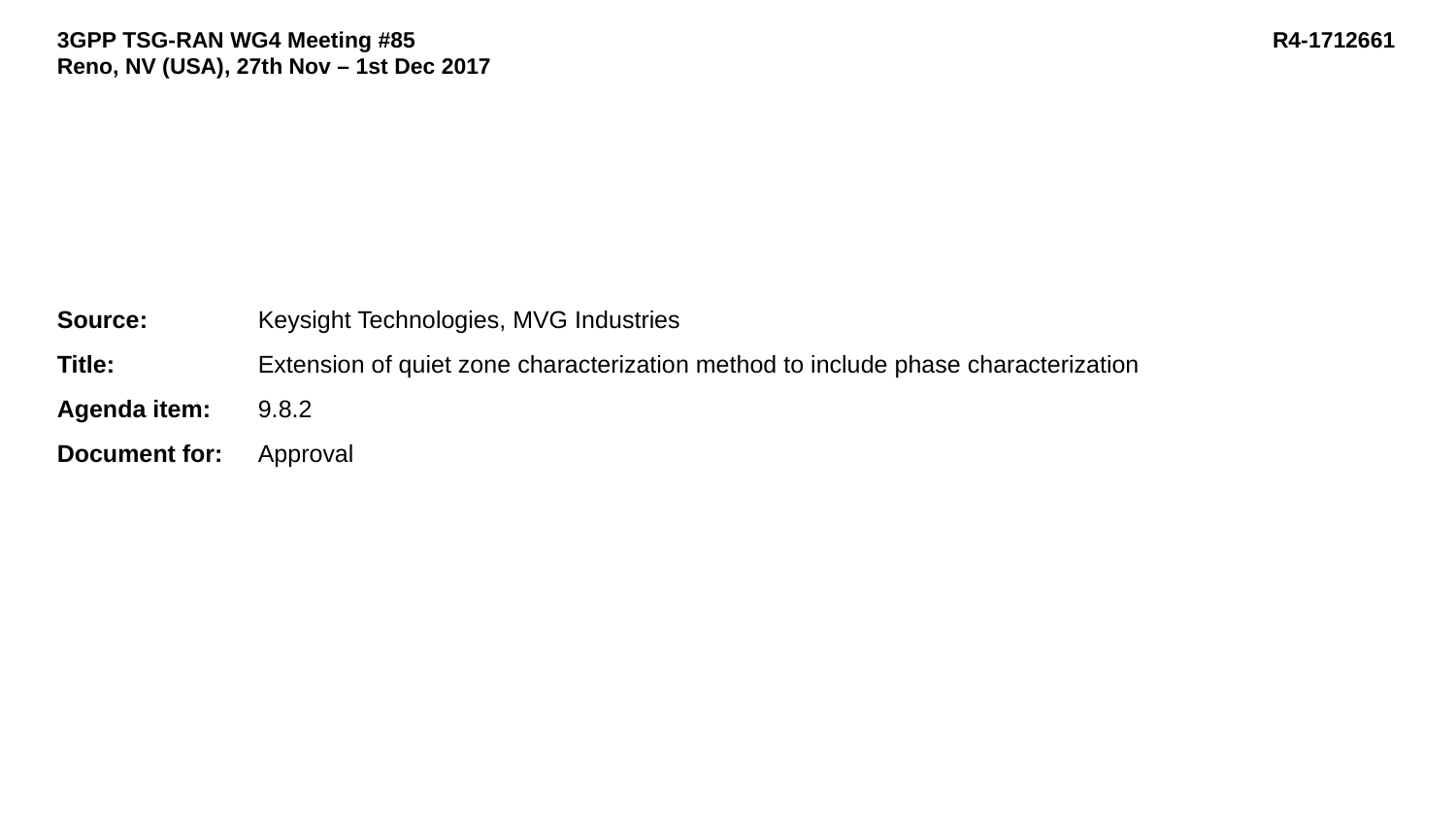

# 3GPP TSG-RAN WG4 Meeting #85			 			        R4-1712661 Reno, NV (USA), 27th Nov – 1st Dec 2017
Source:	Keysight Technologies, MVG Industries
Title:	Extension of quiet zone characterization method to include phase characterization
Agenda item:	9.8.2
Document for:	Approval